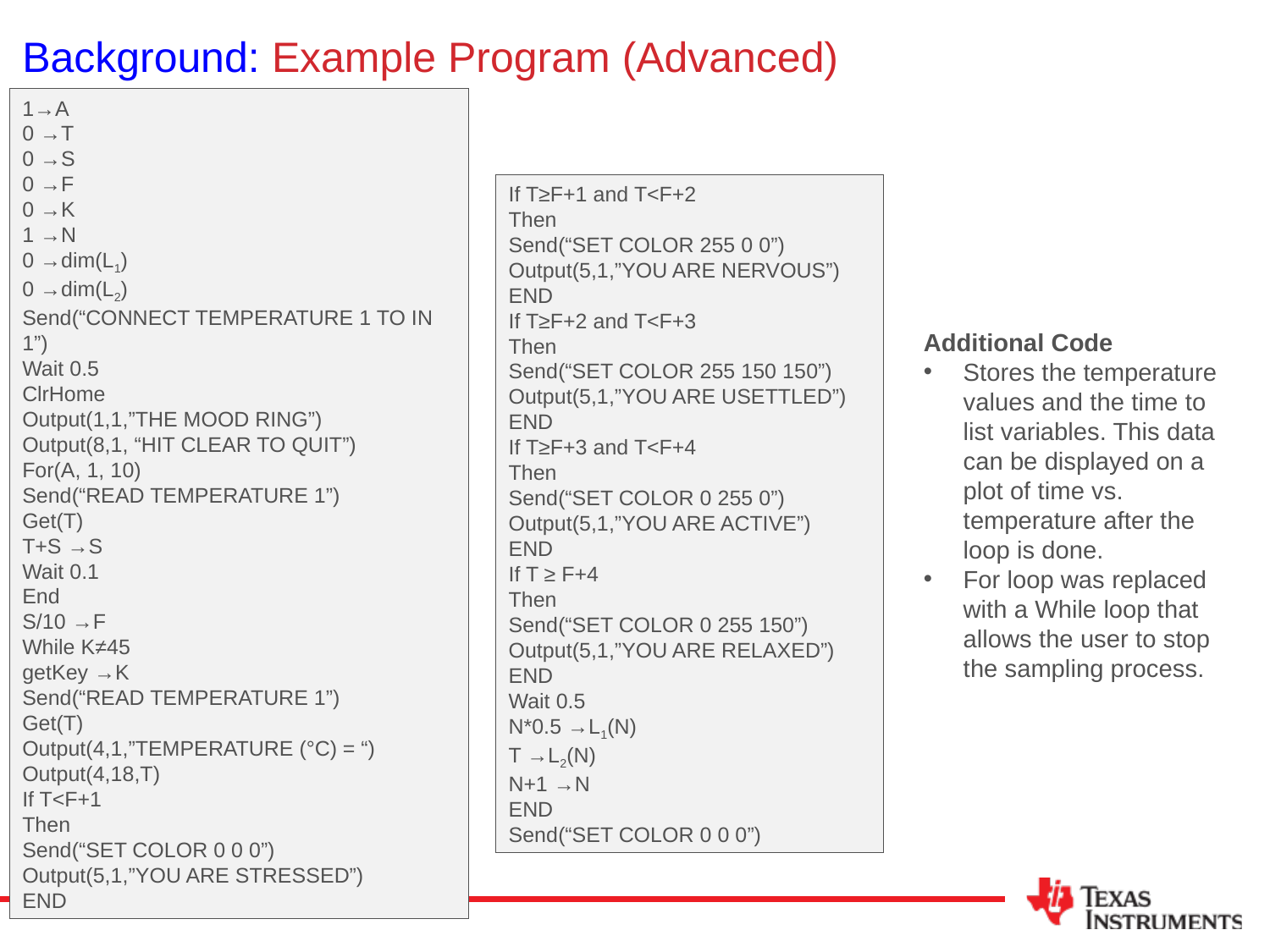

# Background: Example Program (Advanced)
1→A
0 →T
0 →S
0 →F
0 →K
1 →N
0 →dim(L1)
0 →dim(L2)
Send(“CONNECT TEMPERATURE 1 TO IN 1”)
Wait 0.5
ClrHome
Output(1,1,”THE MOOD RING”)
Output(8,1, “HIT CLEAR TO QUIT”)
For(A, 1, 10)
Send(“READ TEMPERATURE 1”)
Get(T)
T+S →S
Wait 0.1
End
S/10 →F
While K≠45
getKey →K
Send(“READ TEMPERATURE 1”)
Get(T)
Output(4,1,”TEMPERATURE (°C) = “)
Output(4,18,T)
If T<F+1
Then
Send(“SET COLOR 0 0 0”)
Output(5,1,”YOU ARE STRESSED”)
END
If T≥F+1 and T<F+2
Then
Send(“SET COLOR 255 0 0”)
Output(5,1,”YOU ARE NERVOUS”)
END
If T≥F+2 and T<F+3
Then
Send(“SET COLOR 255 150 150”)
Output(5,1,”YOU ARE USETTLED”)
END
If T≥F+3 and T<F+4
Then
Send(“SET COLOR 0 255 0”)
Output(5,1,”YOU ARE ACTIVE”)
END
If T ≥ F+4
Then
Send(“SET COLOR 0 255 150”)
Output(5,1,”YOU ARE RELAXED”)
END
Wait 0.5
N*0.5 →L1(N)
T →L2(N)
N+1 →N
END
Send(“SET COLOR 0 0 0”)

Additional Code
Stores the temperature values and the time to list variables. This data can be displayed on a plot of time vs. temperature after the loop is done.
For loop was replaced with a While loop that allows the user to stop the sampling process.